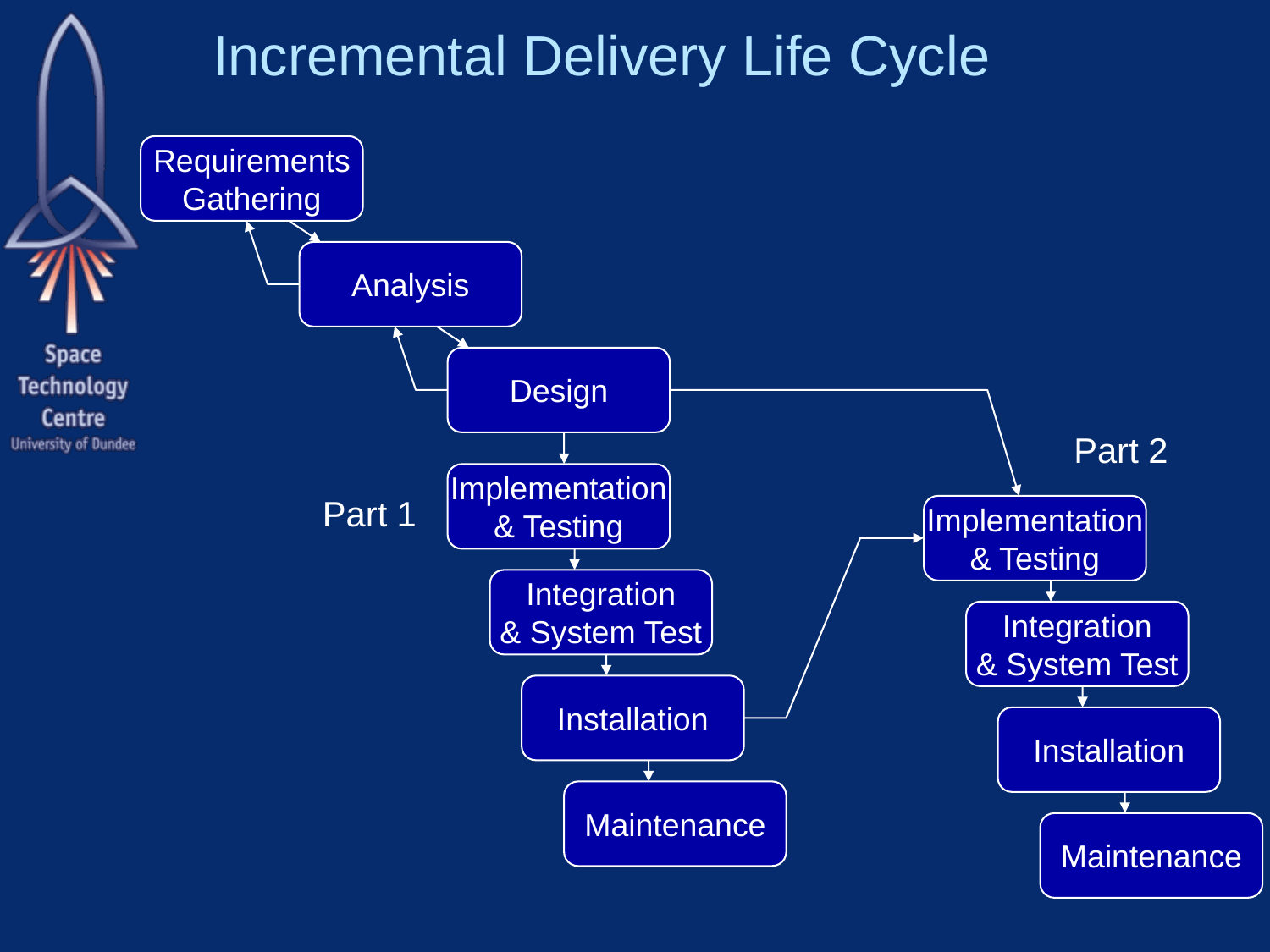

# Incremental Delivery Life Cycle
Requirements
Gathering

Analysis

Design

Part 2

Implementation
& Testing
Part 1
Implementation
& Testing

Integration
& System Test

Integration
& System Test

Installation

Installation

Maintenance

Maintenance